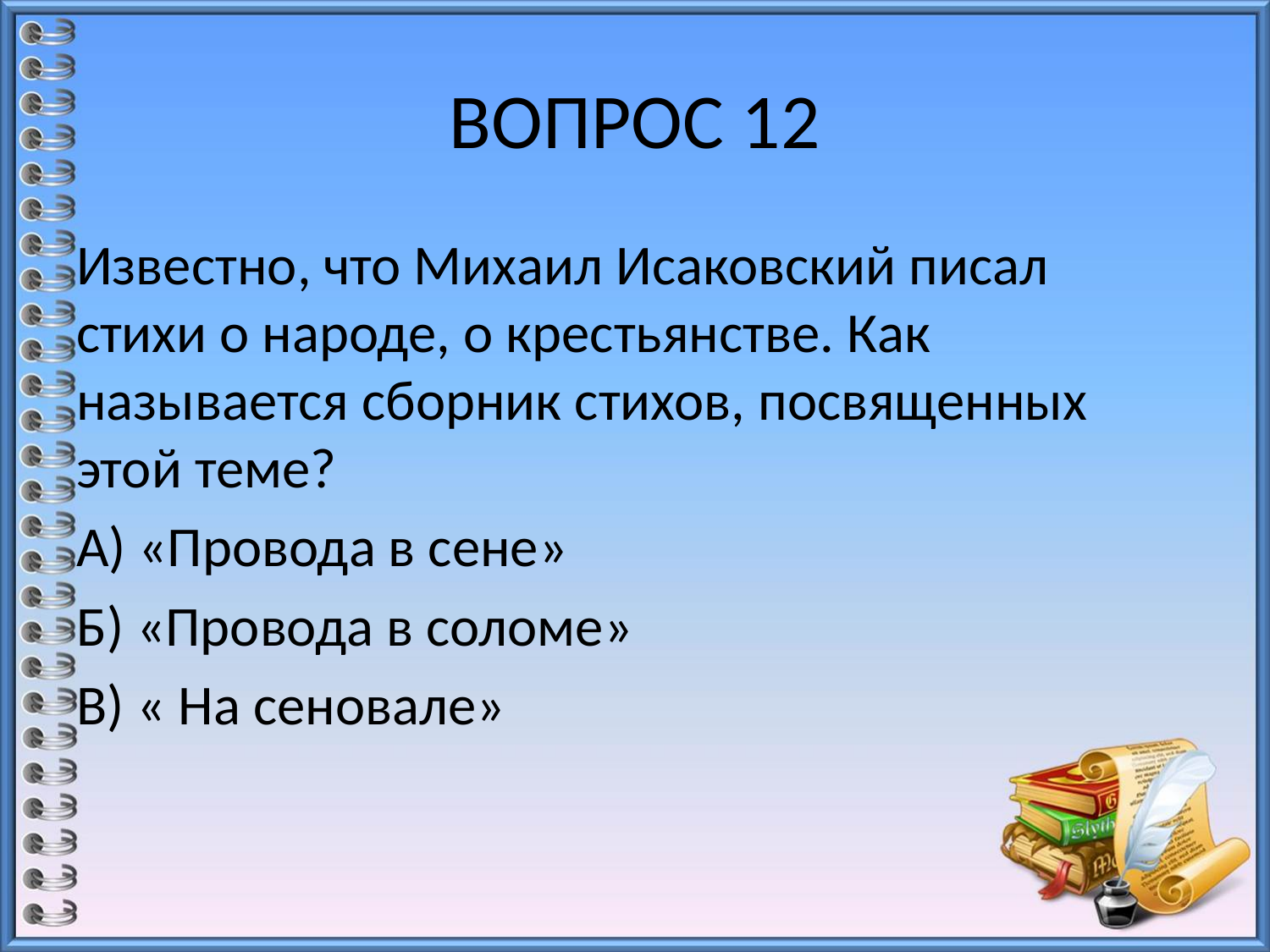

# ВОПРОС 12
Известно, что Михаил Исаковский писал стихи о народе, о крестьянстве. Как называется сборник стихов, посвященных этой теме?
А) «Провода в сене»
Б) «Провода в соломе»
В) « На сеновале»